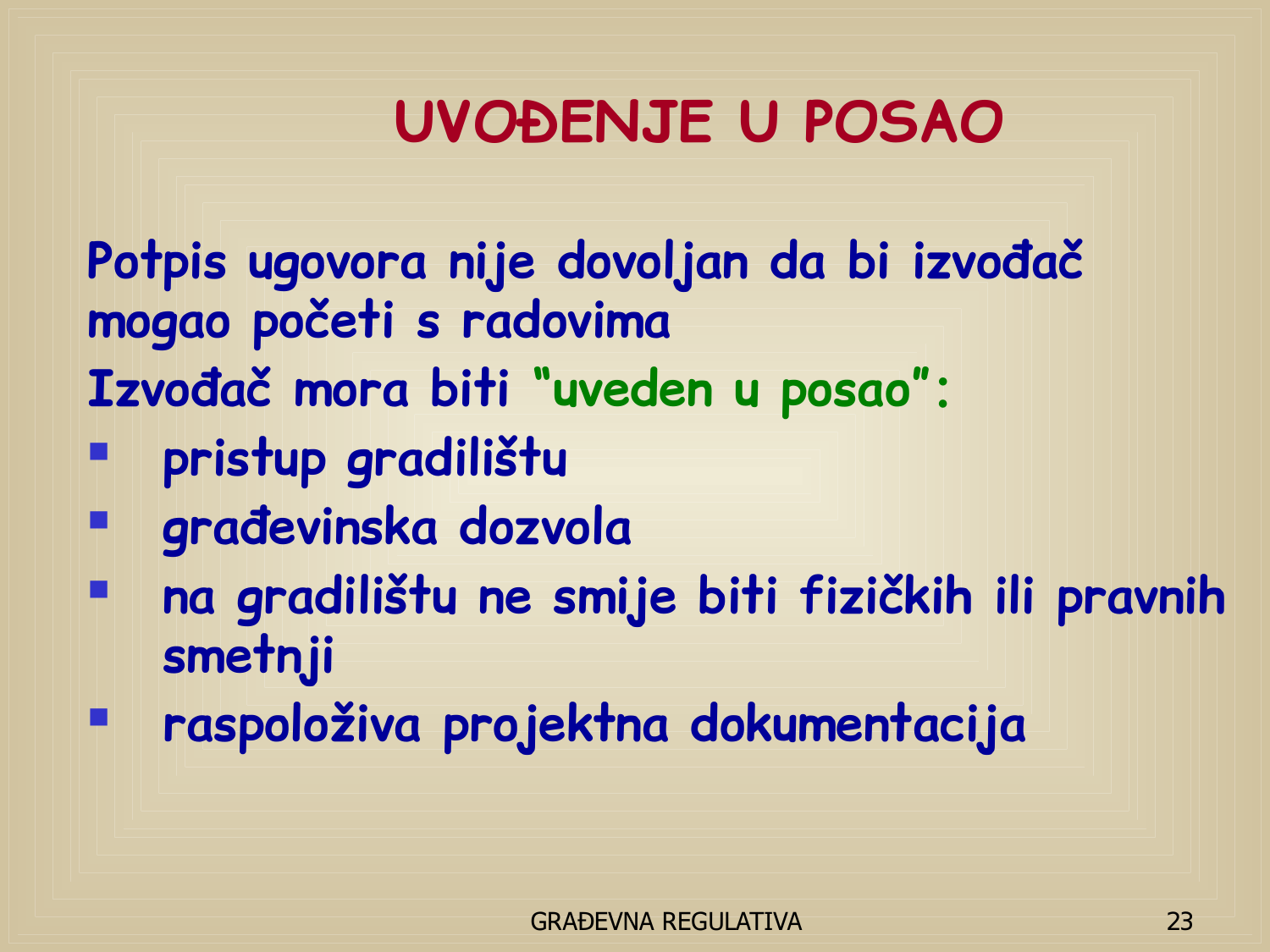

# UVOĐENJE U POSAO
Potpis ugovora nije dovoljan da bi izvođač mogao početi s radovima
Izvođač mora biti “uveden u posao”:
pristup gradilištu
građevinska dozvola
na gradilištu ne smije biti fizičkih ili pravnih smetnji
raspoloživa projektna dokumentacija
GRAĐEVNA REGULATIVA
23